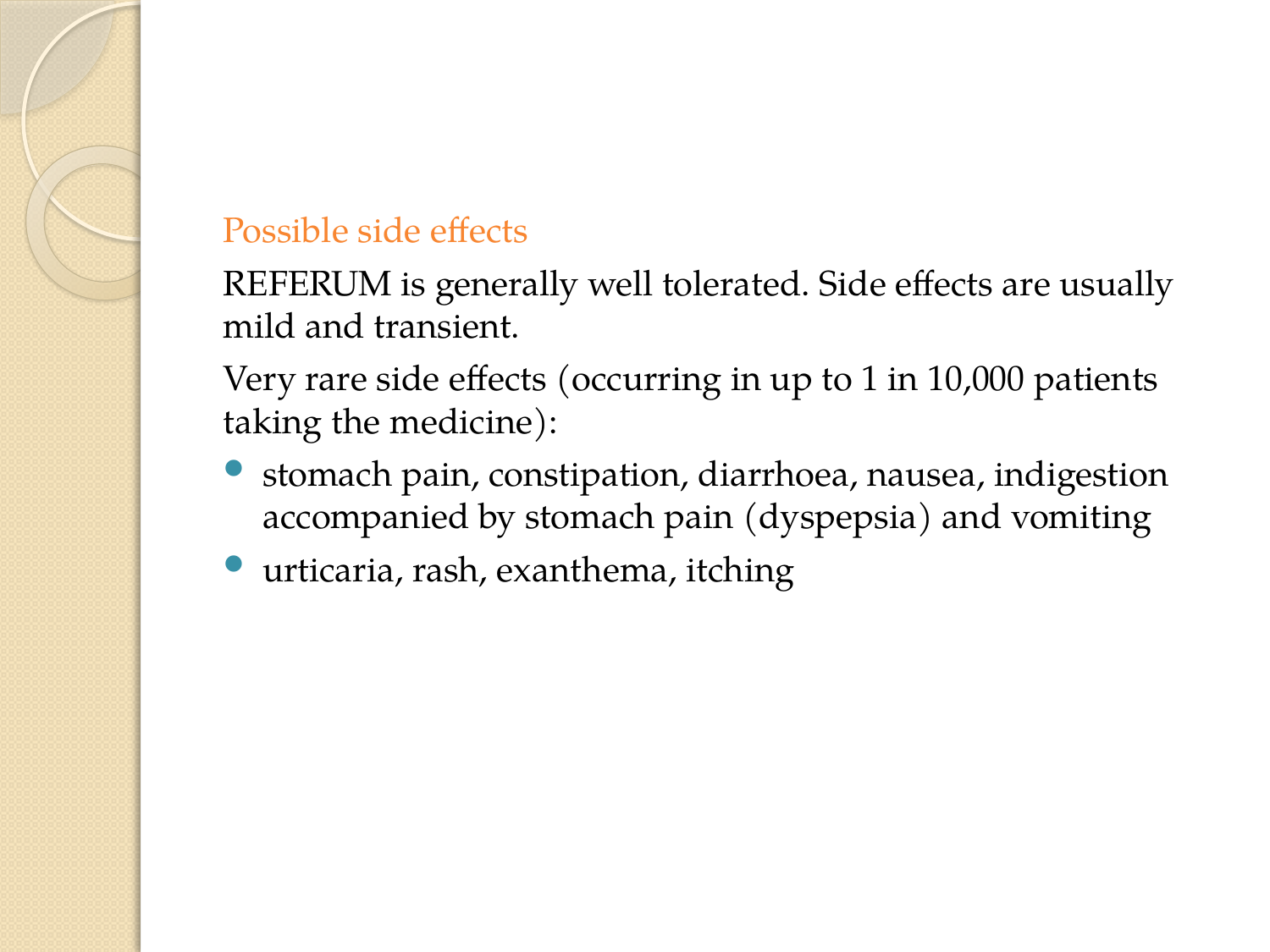

#
Possible side effects
REFERUM is generally well tolerated. Side effects are usually mild and transient.
Very rare side effects (occurring in up to 1 in 10,000 patients taking the medicine):
stomach pain, constipation, diarrhoea, nausea, indigestion accompanied by stomach pain (dyspepsia) and vomiting
urticaria, rash, exanthema, itching